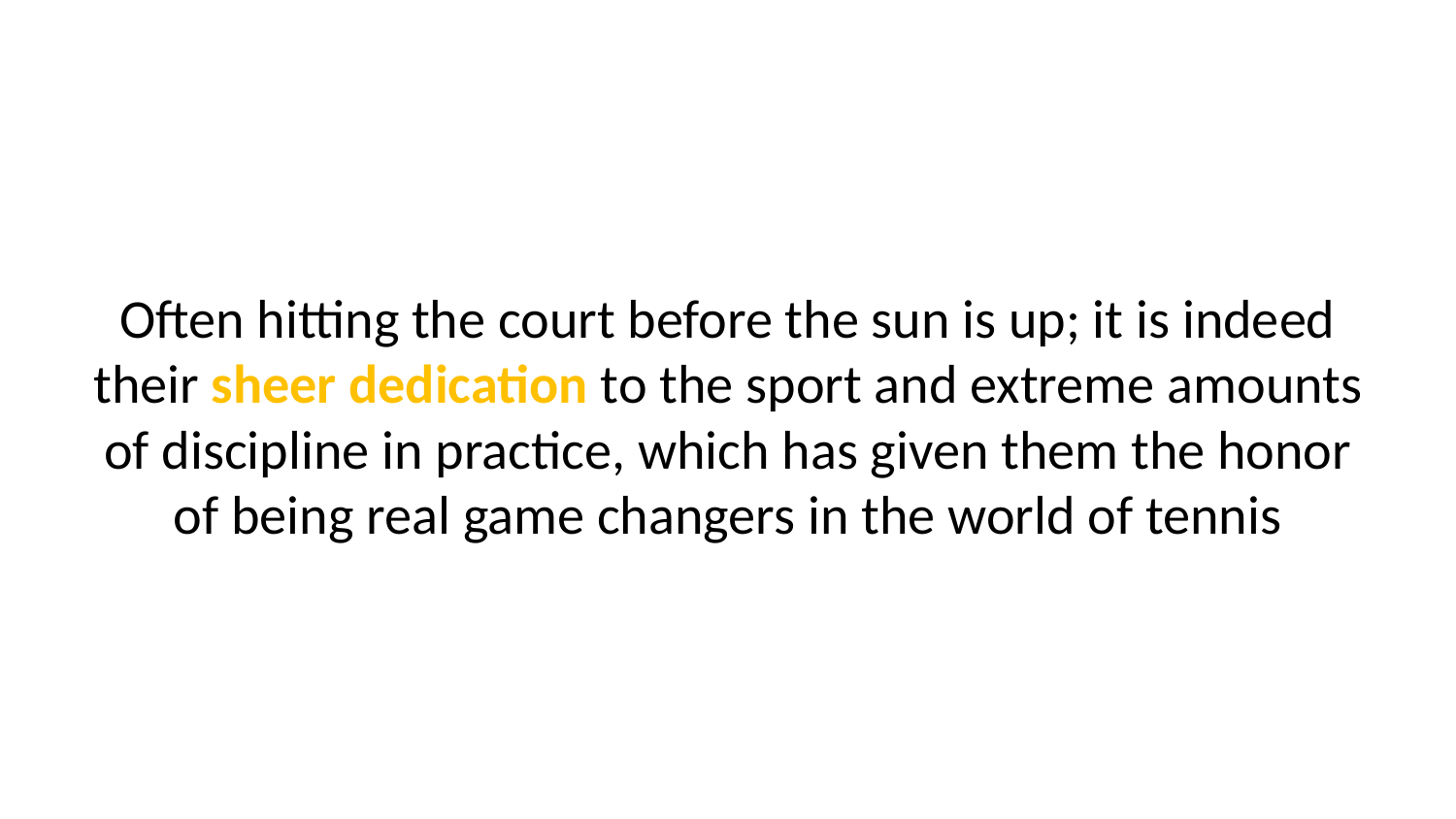

Often hitting the court before the sun is up; it is indeed their sheer dedication to the sport and extreme amounts of discipline in practice, which has given them the honor of being real game changers in the world of tennis